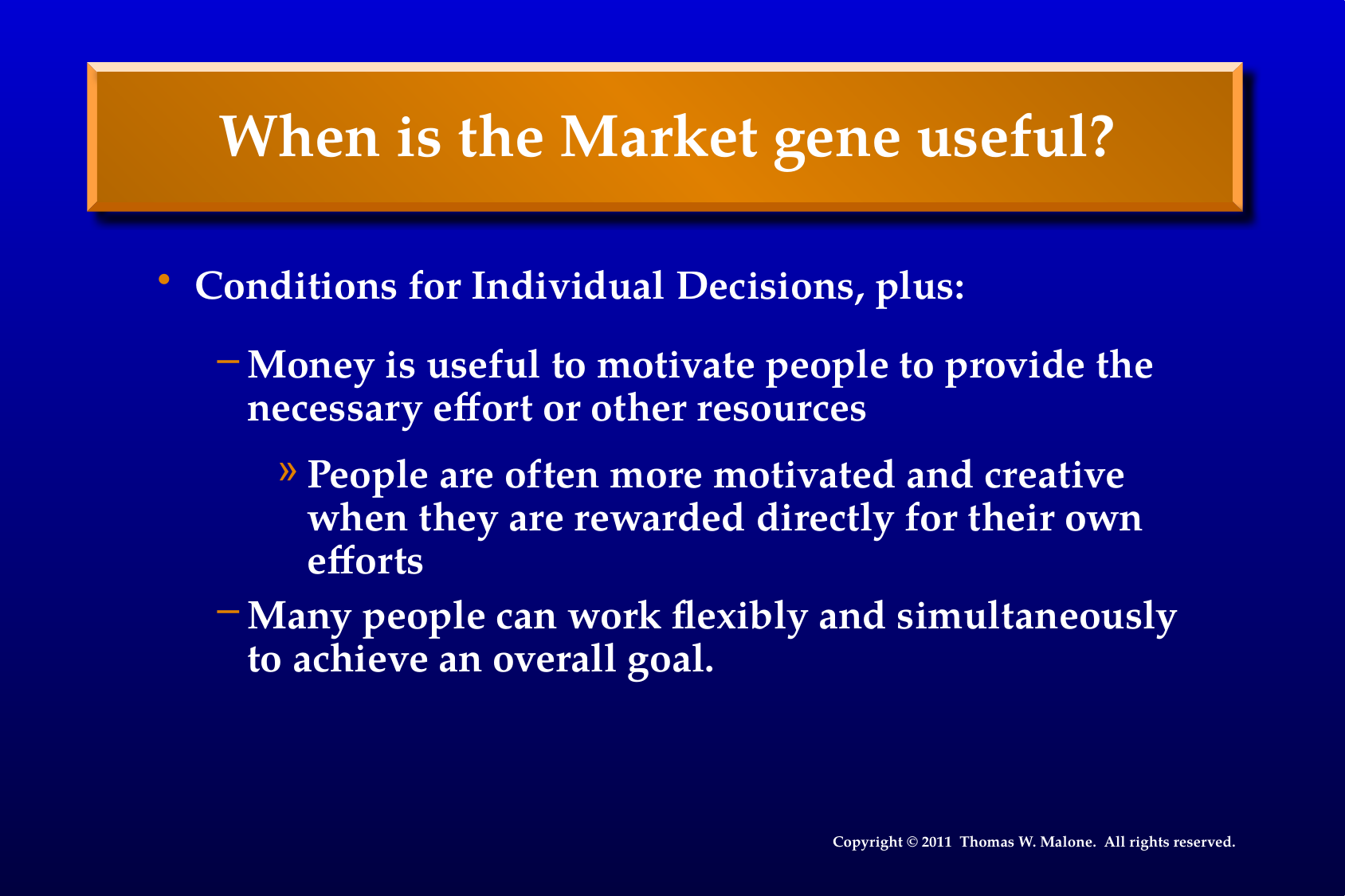

# When is the Market gene useful?
Conditions for Individual Decisions, plus:
Money is useful to motivate people to provide the necessary effort or other resources
People are often more motivated and creative when they are rewarded directly for their own efforts
Many people can work flexibly and simultaneously to achieve an overall goal.